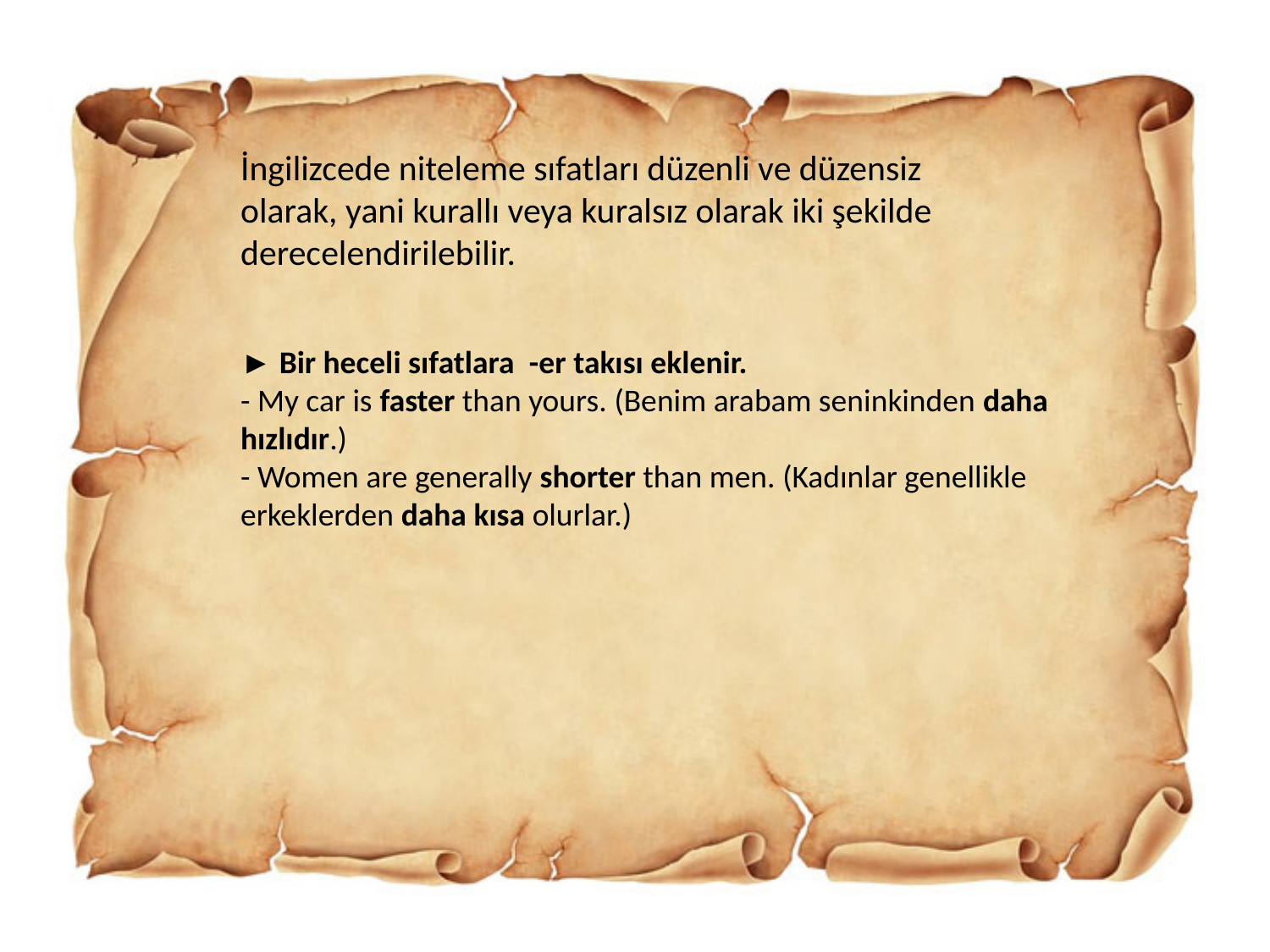

İngilizcede niteleme sıfatları düzenli ve düzensiz olarak, yani kurallı veya kuralsız olarak iki şekilde derecelendirilebilir.

► Bir heceli sıfatlara  -er takısı eklenir.
- My car is faster than yours. (Benim arabam seninkinden daha hızlıdır.)
- Women are generally shorter than men. (Kadınlar genellikle erkeklerden daha kısa olurlar.)